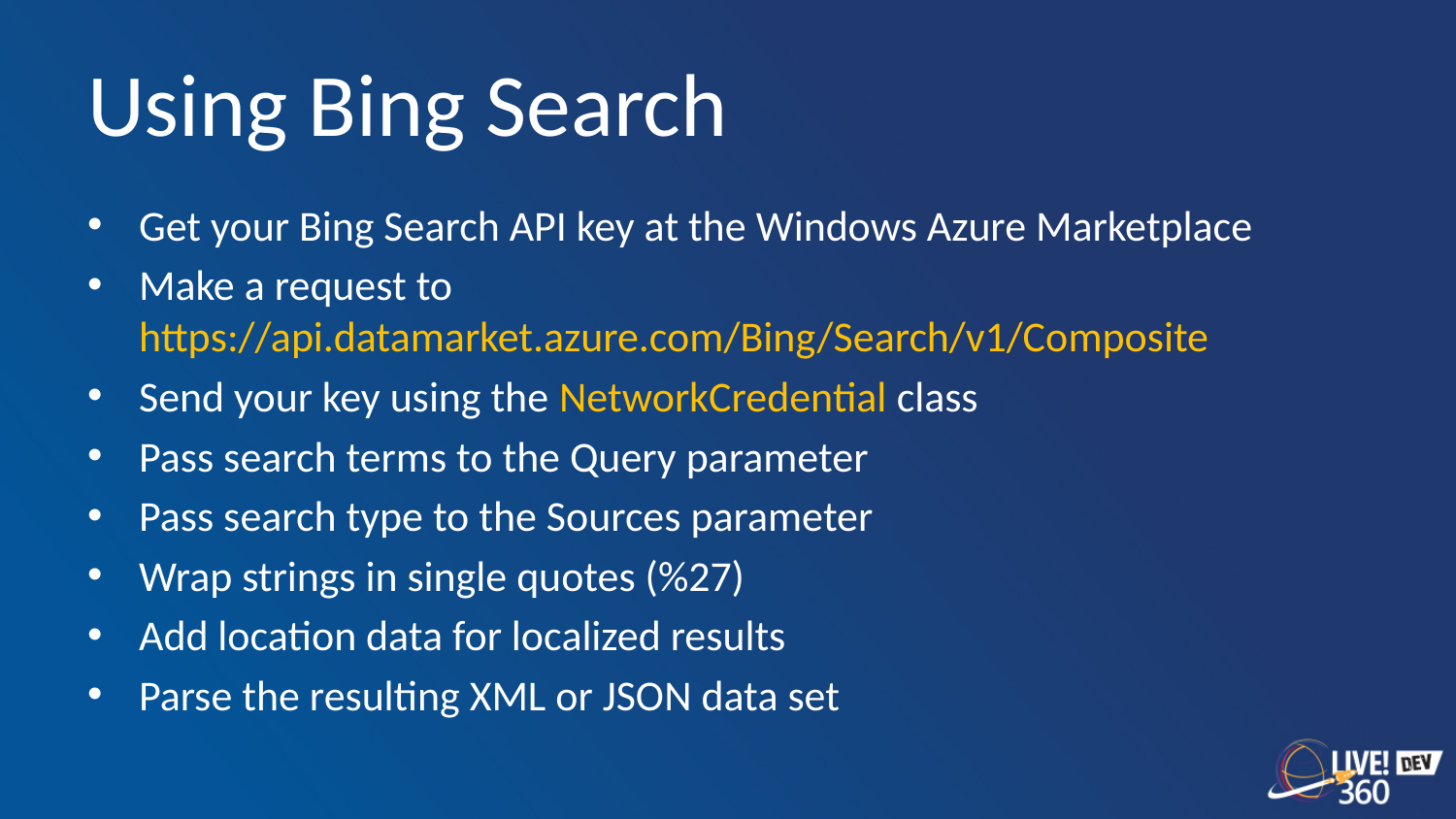

# Using Bing Search
Get your Bing Search API key at the Windows Azure Marketplace
Make a request to https://api.datamarket.azure.com/Bing/Search/v1/Composite
Send your key using the NetworkCredential class
Pass search terms to the Query parameter
Pass search type to the Sources parameter
Wrap strings in single quotes (%27)
Add location data for localized results
Parse the resulting XML or JSON data set